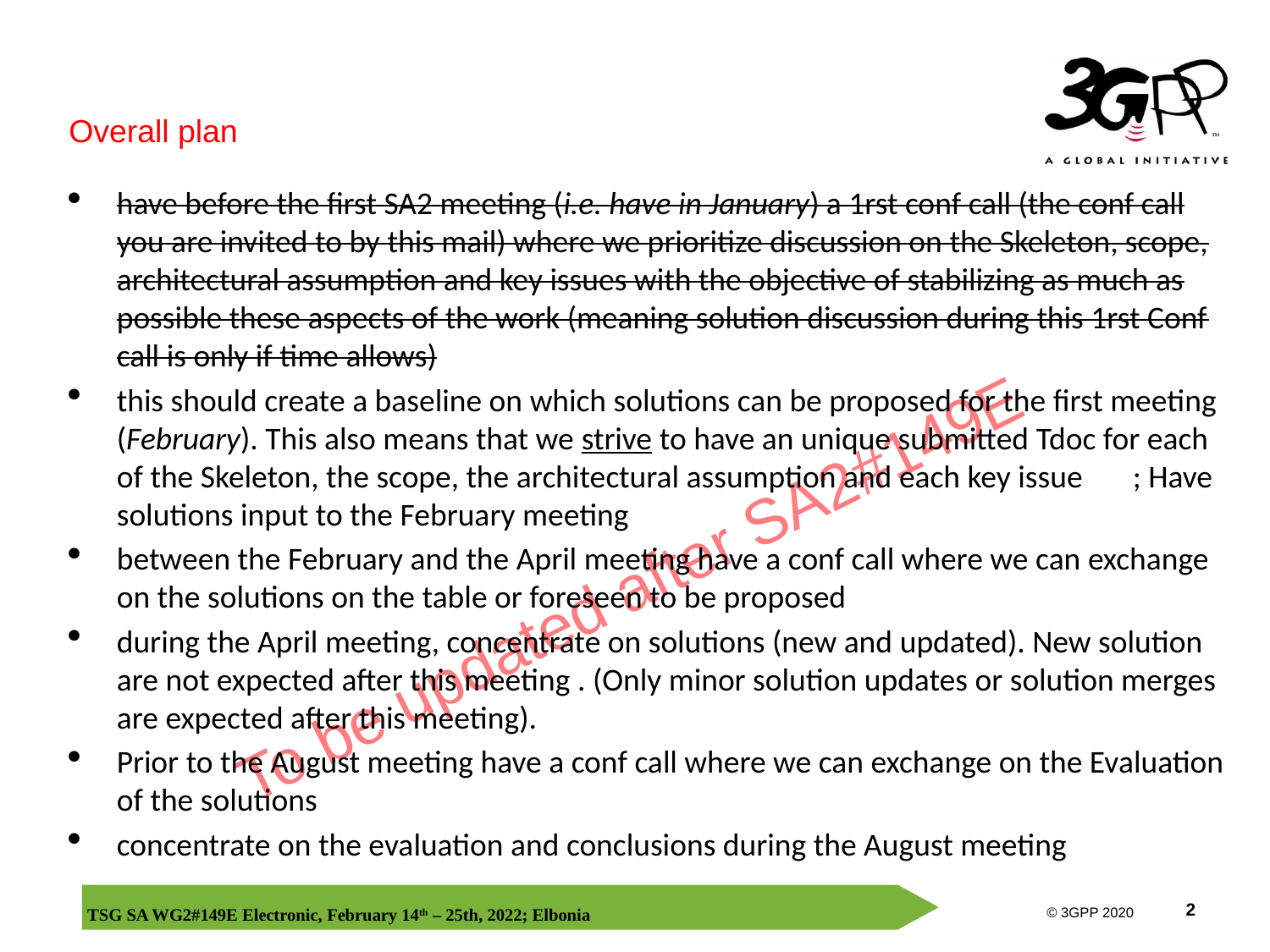

#
Overall plan

have before the first SA2 meeting (i.e. have in January) a 1rst conf call (the conf call you are invited to by this mail) where we prioritize discussion on the Skeleton, scope, architectural assumption and key issues with the objective of stabilizing as much as possible these aspects of the work (meaning solution discussion during this 1rst Conf call is only if time allows)
this should create a baseline on which solutions can be proposed for the first meeting (February). This also means that we strive to have an unique submitted Tdoc for each of the Skeleton, the scope, the architectural assumption and each key issue	; Have solutions input to the February meeting
between the February and the April meeting have a conf call where we can exchange on the solutions on the table or foreseen to be proposed
during the April meeting, concentrate on solutions (new and updated). New solution are not expected after this meeting . (Only minor solution updates or solution merges are expected after this meeting).
Prior to the August meeting have a conf call where we can exchange on the Evaluation of the solutions
concentrate on the evaluation and conclusions during the August meeting